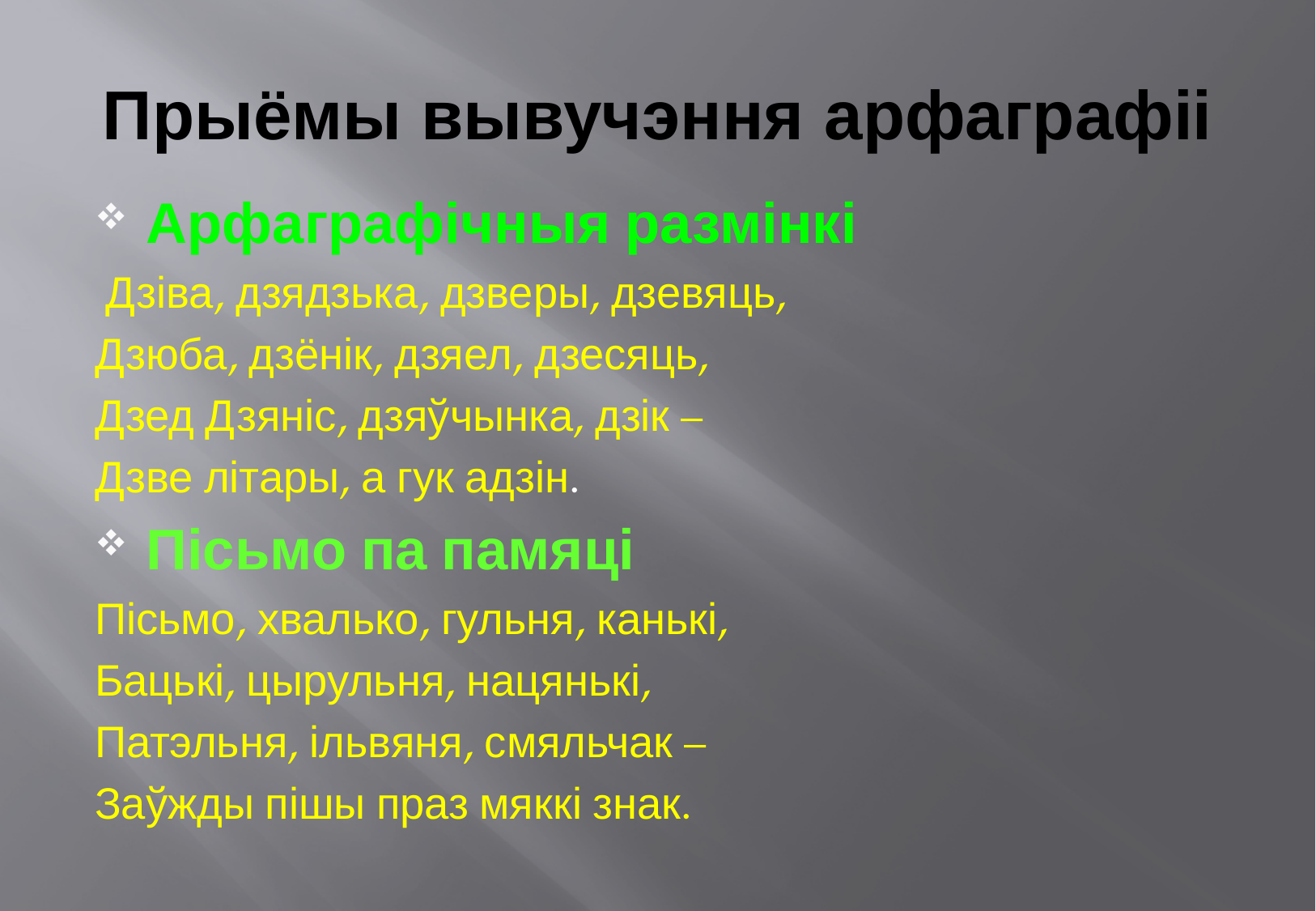

# Прыёмы вывучэння арфаграфіі
Арфаграфічныя размінкі
 Дзіва, дзядзька, дзверы, дзевяць,
Дзюба, дзёнік, дзяел, дзесяць,
Дзед Дзяніс, дзяўчынка, дзік –
Дзве літары, а гук адзін.
Пісьмо па памяці
Пісьмо, хвалько, гульня, канькі,
Бацькі, цырульня, нацянькі,
Патэльня, ільвяня, смяльчак –
Заўжды пішы праз мяккі знак.